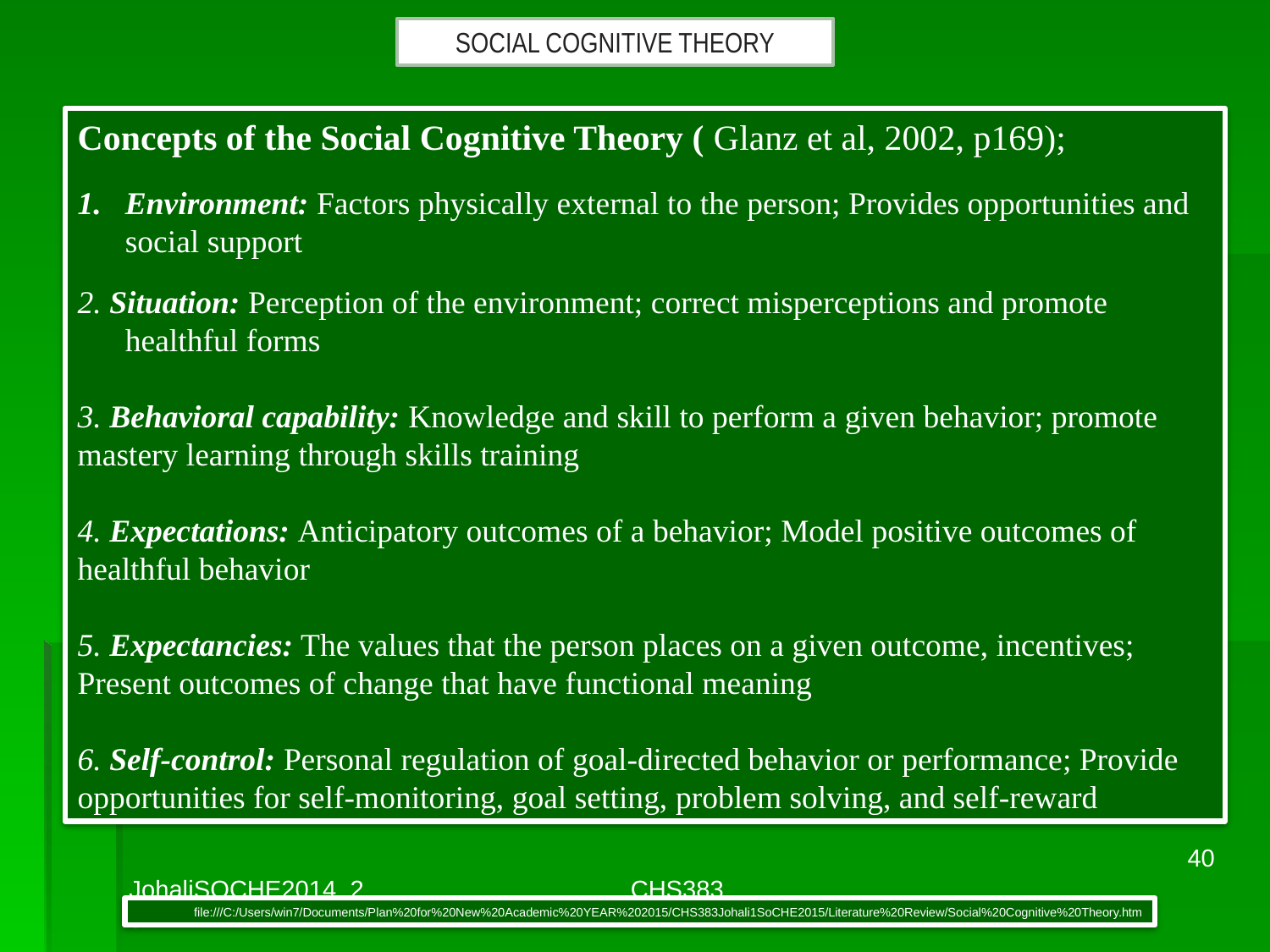

SOCIAL COGNITIVE THEORY
Concepts of the Social Cognitive Theory ( Glanz et al, 2002, p169);

Environment: Factors physically external to the person; Provides opportunities and social support

2. Situation: Perception of the environment; correct misperceptions and promote healthful forms

3. Behavioral capability: Knowledge and skill to perform a given behavior; promote mastery learning through skills training

4. Expectations: Anticipatory outcomes of a behavior; Model positive outcomes of healthful behavior

5. Expectancies: The values that the person places on a given outcome, incentives; Present outcomes of change that have functional meaning

6. Self-control: Personal regulation of goal-directed behavior or performance; Provide opportunities for self-monitoring, goal setting, problem solving, and self-reward
40
JohaliSOCHE2014_2017
CHS383
file:///C:/Users/win7/Documents/Plan%20for%20New%20Academic%20YEAR%202015/CHS383Johali1SoCHE2015/Literature%20Review/Social%20Cognitive%20Theory.htm